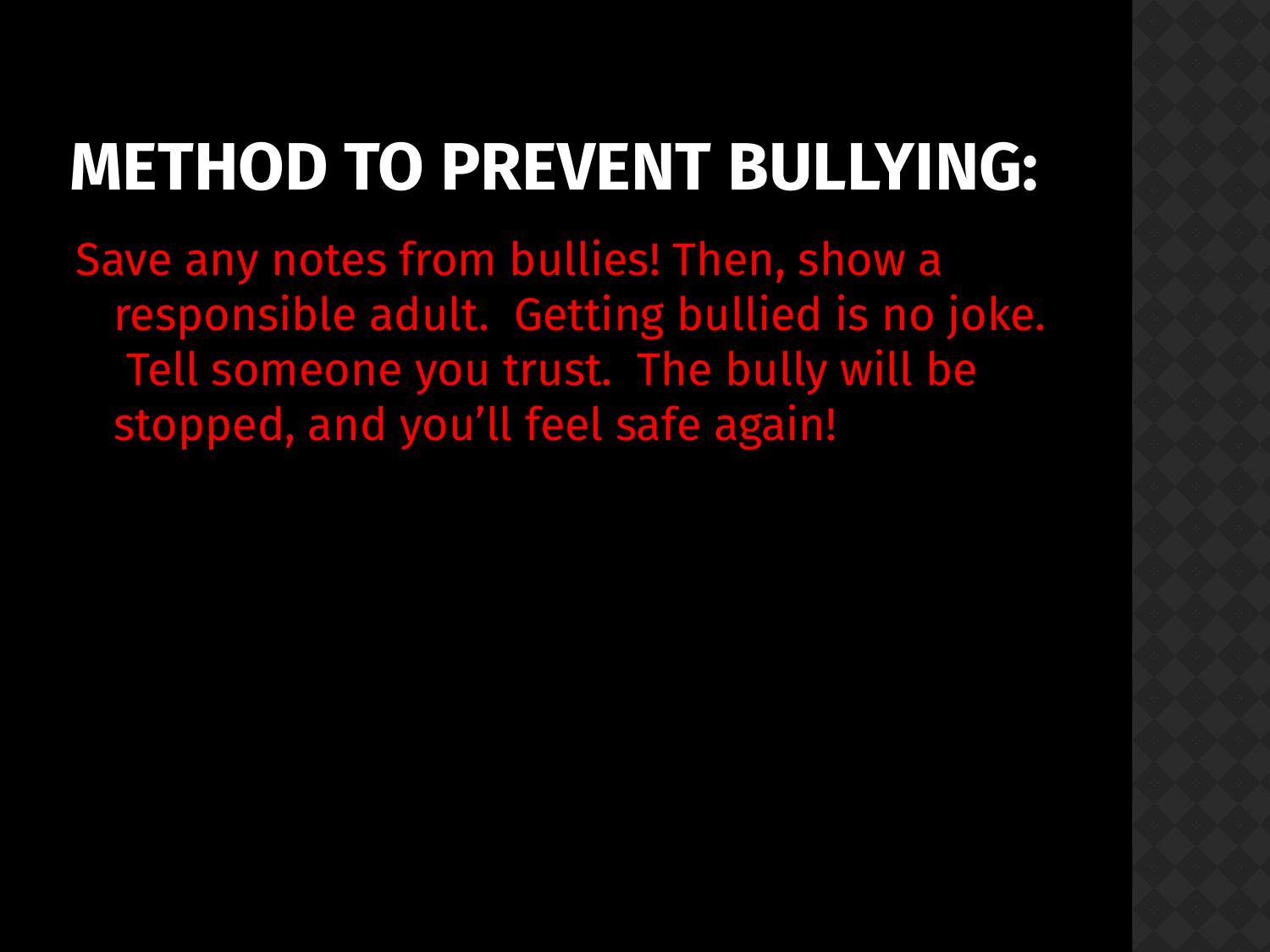

# Method to prevent bullying:
Save any notes from bullies! Then, show a responsible adult.  Getting bullied is no joke.  Tell someone you trust.  The bully will be stopped, and you’ll feel safe again!